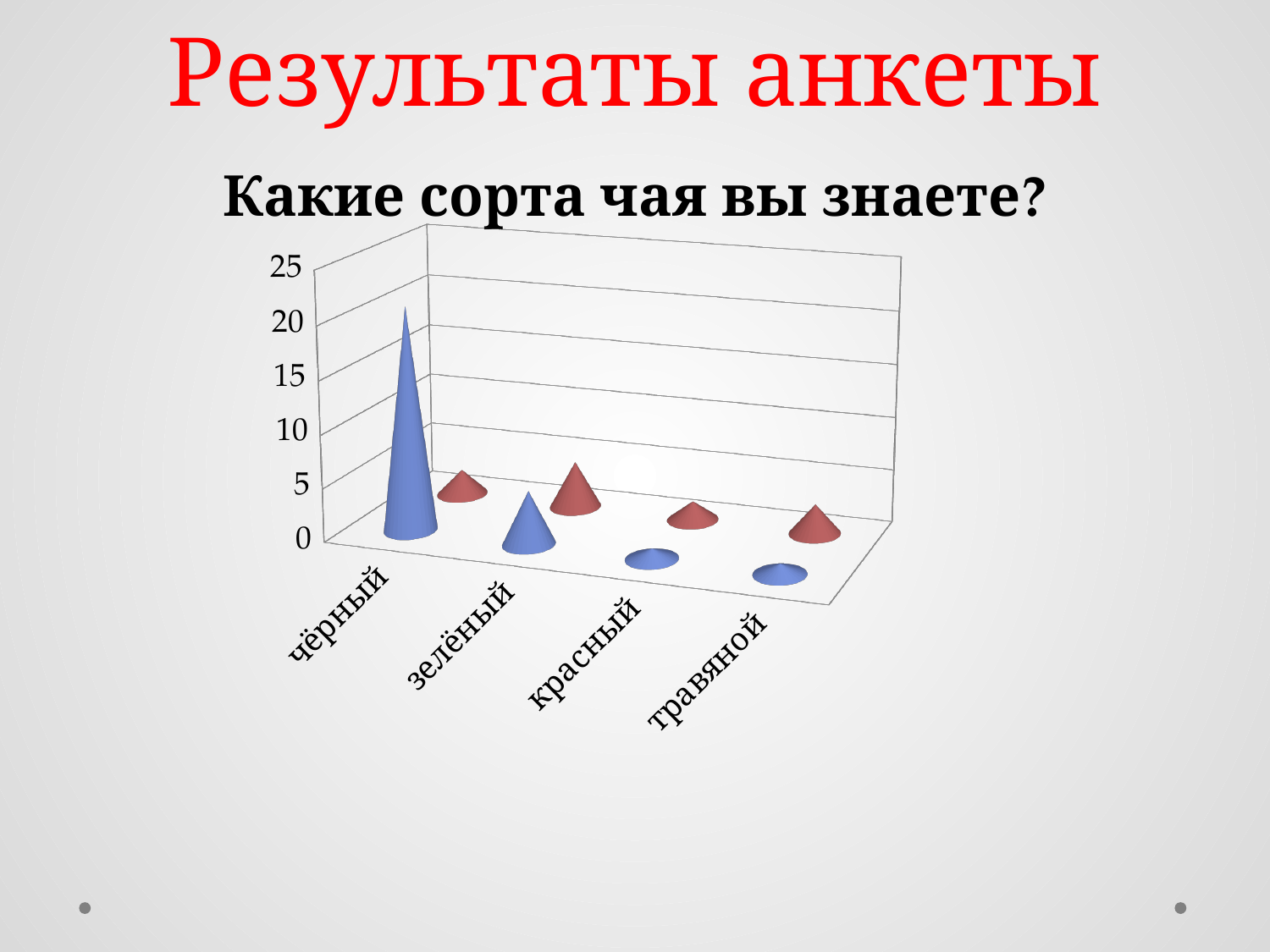

# Результаты анкеты Какие сорта чая вы знаете?

[unsupported chart]